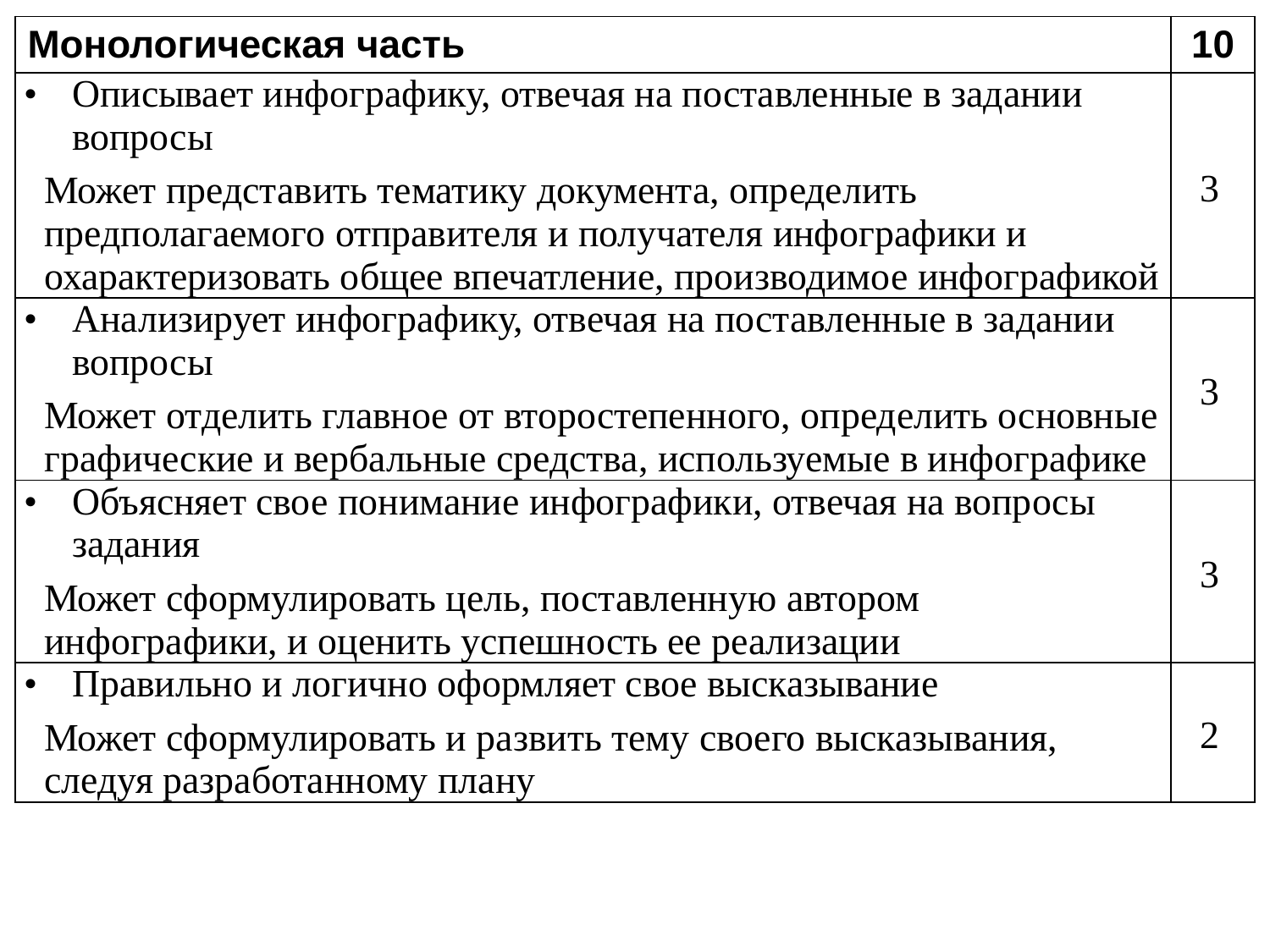

| Монологическая часть | 10 |
| --- | --- |
| Описывает инфографику, отвечая на поставленные в задании вопросы Может представить тематику документа, определить предполагаемого отправителя и получателя инфографики и охарактеризовать общее впечатление, производимое инфографикой | 3 |
| Анализирует инфографику, отвечая на поставленные в задании вопросы Может отделить главное от второстепенного, определить основные графические и вербальные средства, используемые в инфографике | 3 |
| Объясняет свое понимание инфографики, отвечая на вопросы задания Может сформулировать цель, поставленную автором инфографики, и оценить успешность ее реализации | 3 |
| Правильно и логично оформляет свое высказывание Может сформулировать и развить тему своего высказывания, следуя разработанному плану | 2 |